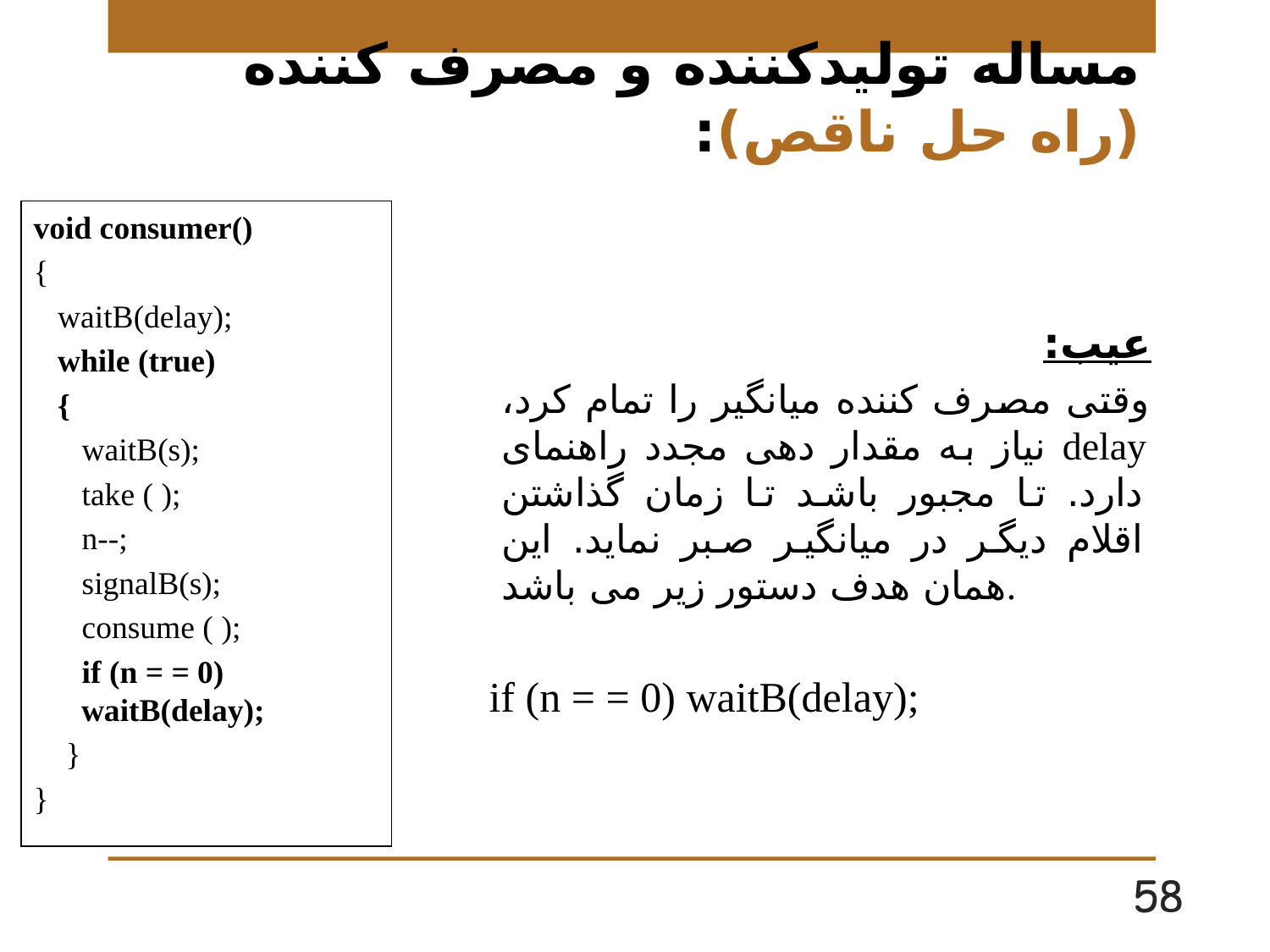

# مساله توليدکننده و مصرف کننده (راه حل ناقص):
void consumer()
{
   waitB(delay);
   while (true)
   {
      waitB(s);
      take ( );
      n--;
      signalB(s);
      consume ( );
      if (n = = 0) waitB(delay);
    }
}
عیب:
وقتی مصرف کننده میانگیر را تمام کرد، نیاز به مقدار دهی مجدد راهنمای delay دارد. تا مجبور باشد تا زمان گذاشتن اقلام دیگر در میانگیر صبر نماید. این همان هدف دستور زیر می باشد.

   if (n = = 0) waitB(delay);
58